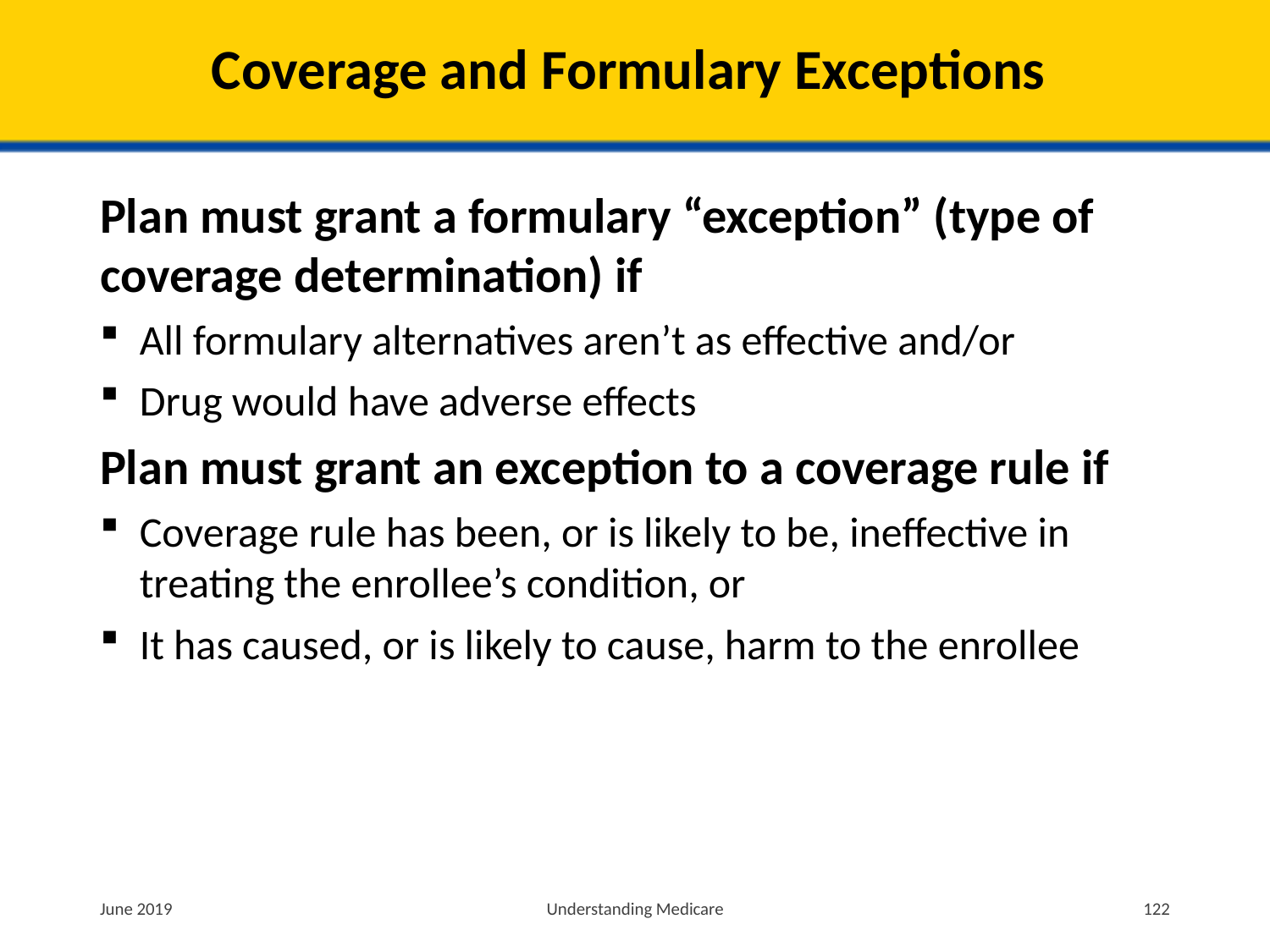

# Coverage and Formulary Exceptions
Plan must grant a formulary “exception” (type of coverage determination) if
All formulary alternatives aren’t as effective and/or
Drug would have adverse effects
Plan must grant an exception to a coverage rule if
Coverage rule has been, or is likely to be, ineffective in treating the enrollee’s condition, or
It has caused, or is likely to cause, harm to the enrollee
June 2019
Understanding Medicare
122